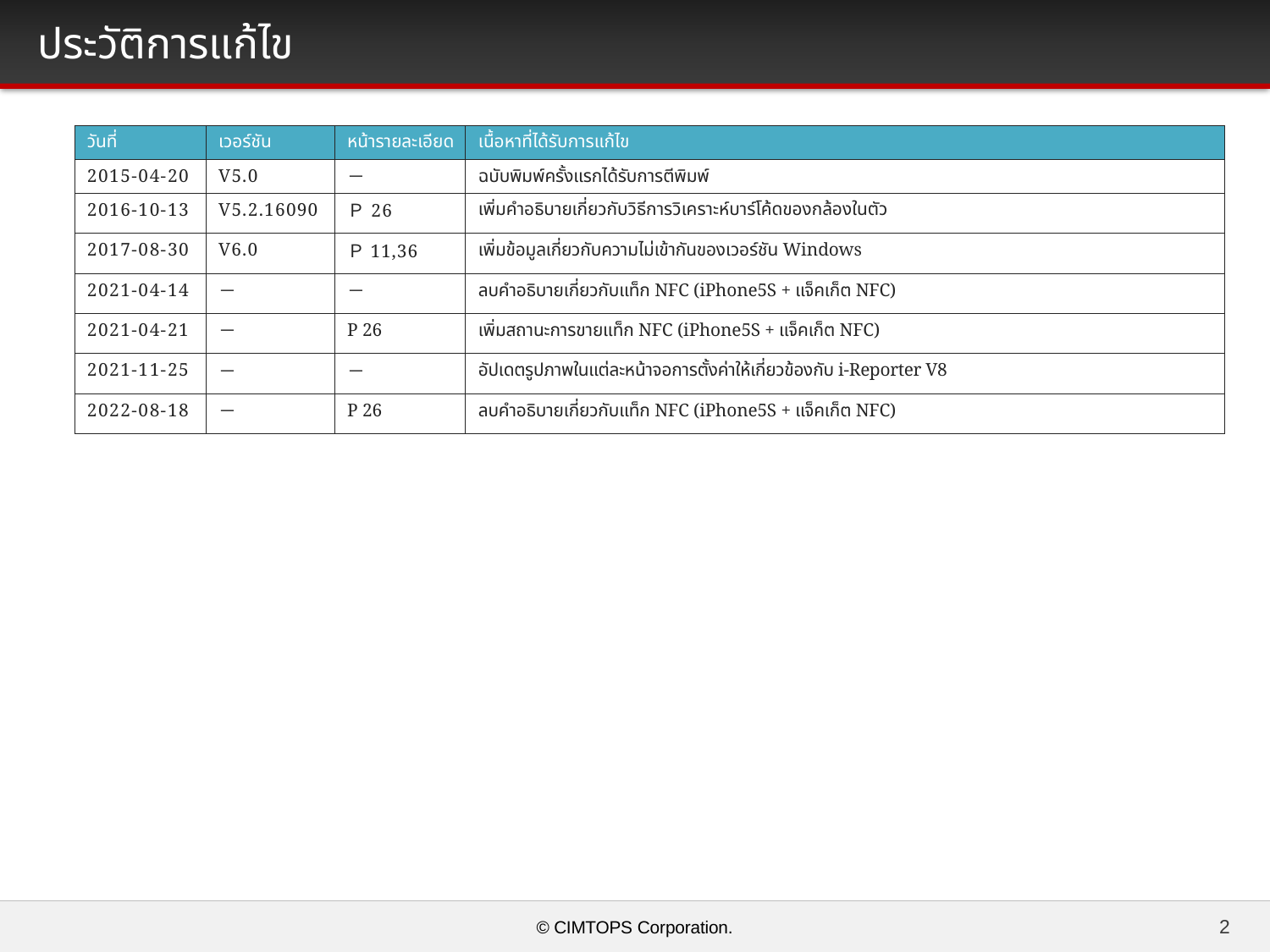

# ประวัติการแก้ไข
| วันที่ | เวอร์ชัน | หน้ารายละเอียด | เนื้อหาที่ได้รับการแก้ไข |
| --- | --- | --- | --- |
| 2015-04-20 | V5.0 | － | ฉบับพิมพ์ครั้งแรกได้รับการตีพิมพ์ |
| 2016-10-13 | V5.2.16090 | Ｐ26 | เพิ่มคำอธิบายเกี่ยวกับวิธีการวิเคราะห์บาร์โค้ดของกล้องในตัว |
| 2017-08-30 | V6.0 | Ｐ11,36 | เพิ่มข้อมูลเกี่ยวกับความไม่เข้ากันของเวอร์ชัน Windows |
| 2021-04-14 | － | － | ลบคำอธิบายเกี่ยวกับแท็ก NFC (iPhone5S + แจ็คเก็ต NFC) |
| 2021-04-21 | － | P 26 | เพิ่มสถานะการขายแท็ก NFC (iPhone5S + แจ็คเก็ต NFC) |
| 2021-11-25 | － | － | อัปเดตรูปภาพในแต่ละหน้าจอการตั้งค่าให้เกี่ยวข้องกับ i-Reporter V8 |
| 2022-08-18 | － | P 26 | ลบคำอธิบายเกี่ยวกับแท็ก NFC (iPhone5S + แจ็คเก็ต NFC) |
2
© CIMTOPS Corporation.